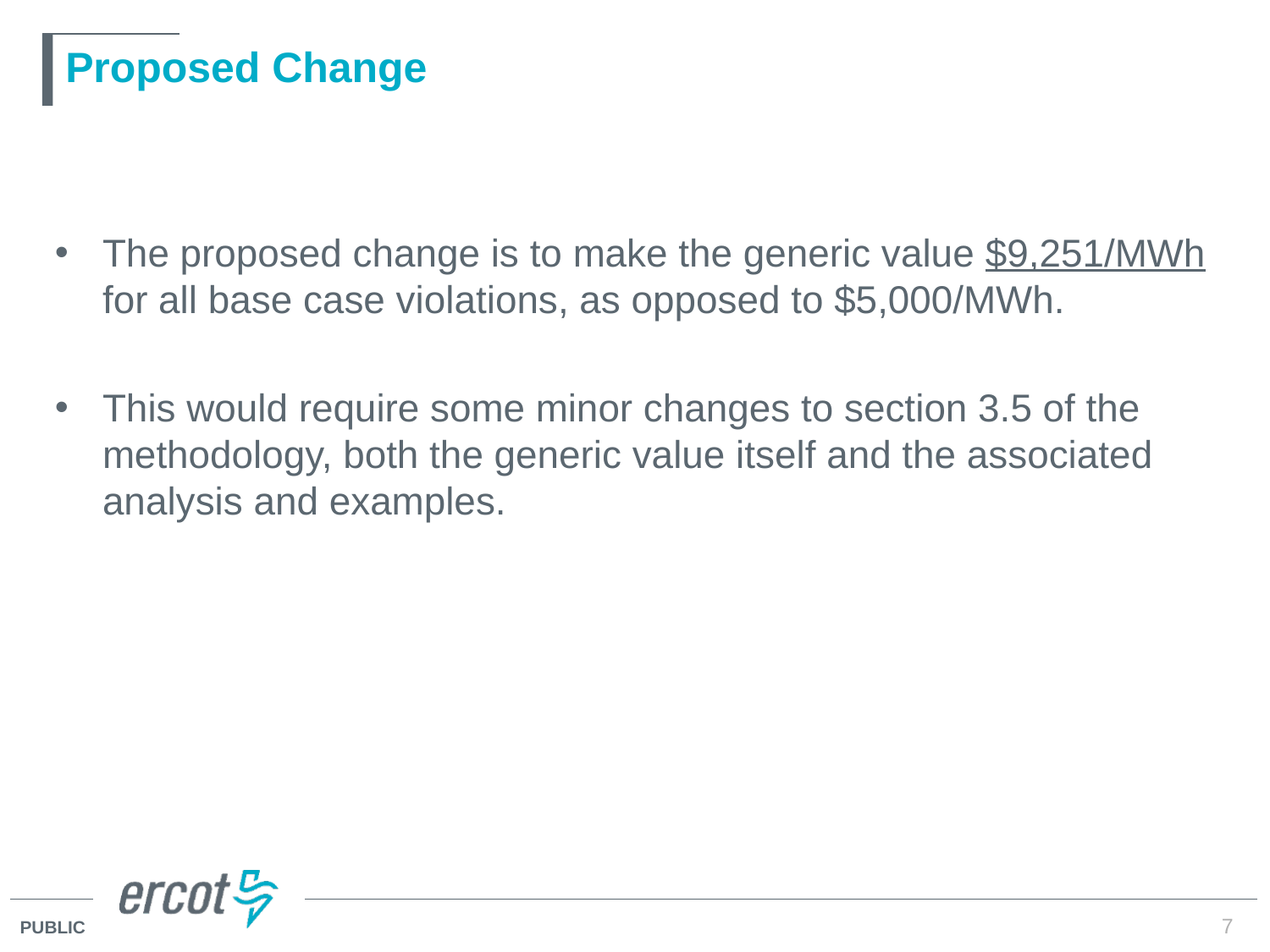

# Proposed Change
The proposed change is to make the generic value $9,251/MWh for all base case violations, as opposed to $5,000/MWh.

This would require some minor changes to section 3.5 of the methodology, both the generic value itself and the associated analysis and examples.
7